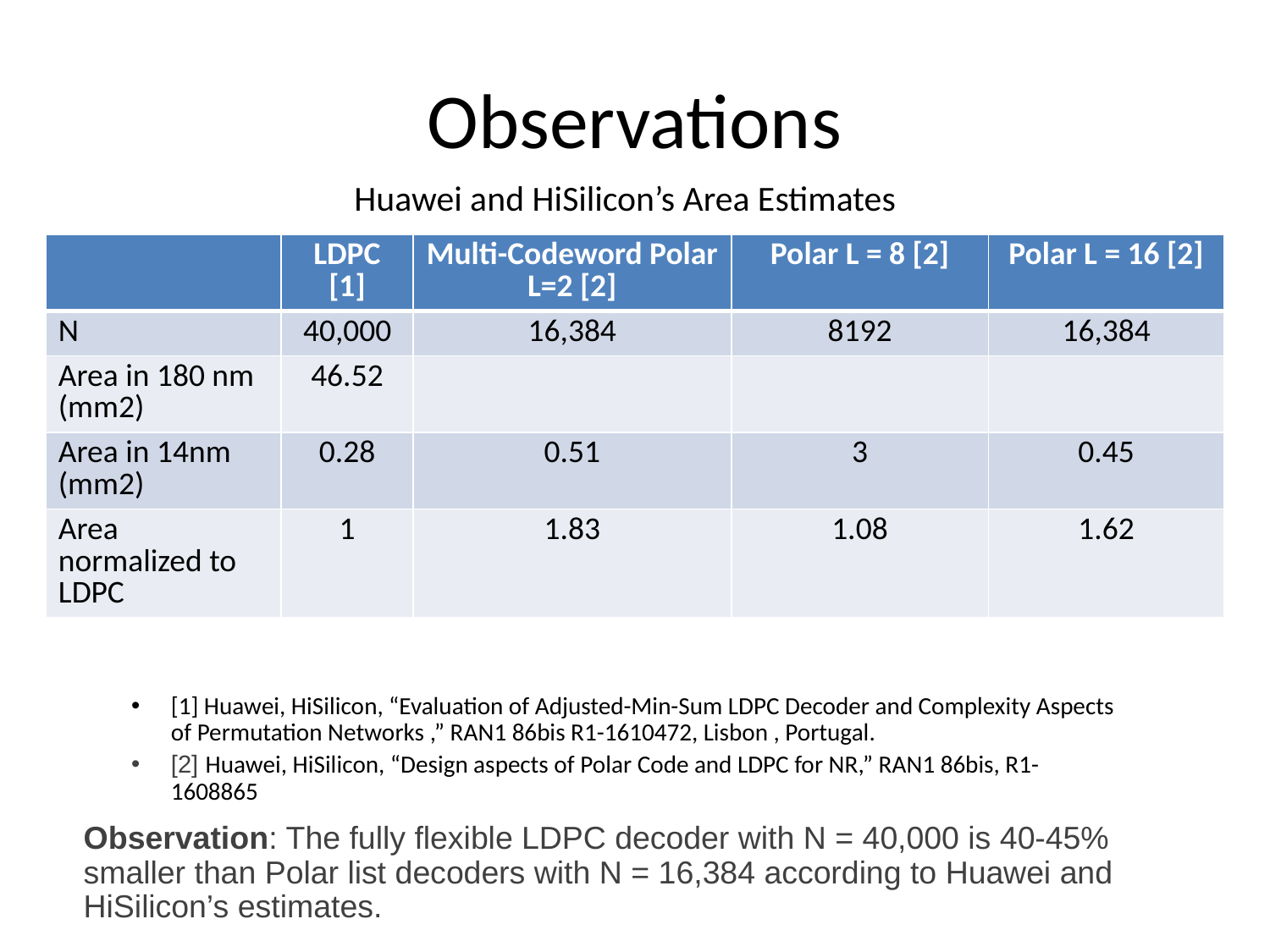

# Observations
Huawei and HiSilicon’s Area Estimates
|  | LDPC [1] | Multi-Codeword Polar L=2 [2] | Polar L = 8 [2] | Polar L = 16 [2] |
| --- | --- | --- | --- | --- |
| N | 40,000 | 16,384 | 8192 | 16,384 |
| Area in 180 nm (mm2) | 46.52 |  |  |  |
| Area in 14nm (mm2) | 0.28 | 0.51 | 3 | 0.45 |
| Area normalized to LDPC | 1 | 1.83 | 1.08 | 1.62 |
[1] Huawei, HiSilicon, “Evaluation of Adjusted-Min-Sum LDPC Decoder and Complexity Aspects of Permutation Networks ,” RAN1 86bis R1-1610472, Lisbon , Portugal.
[2] Huawei, HiSilicon, “Design aspects of Polar Code and LDPC for NR,” RAN1 86bis, R1-1608865
Observation: The fully flexible LDPC decoder with N = 40,000 is 40-45% smaller than Polar list decoders with N = 16,384 according to Huawei and HiSilicon’s estimates.